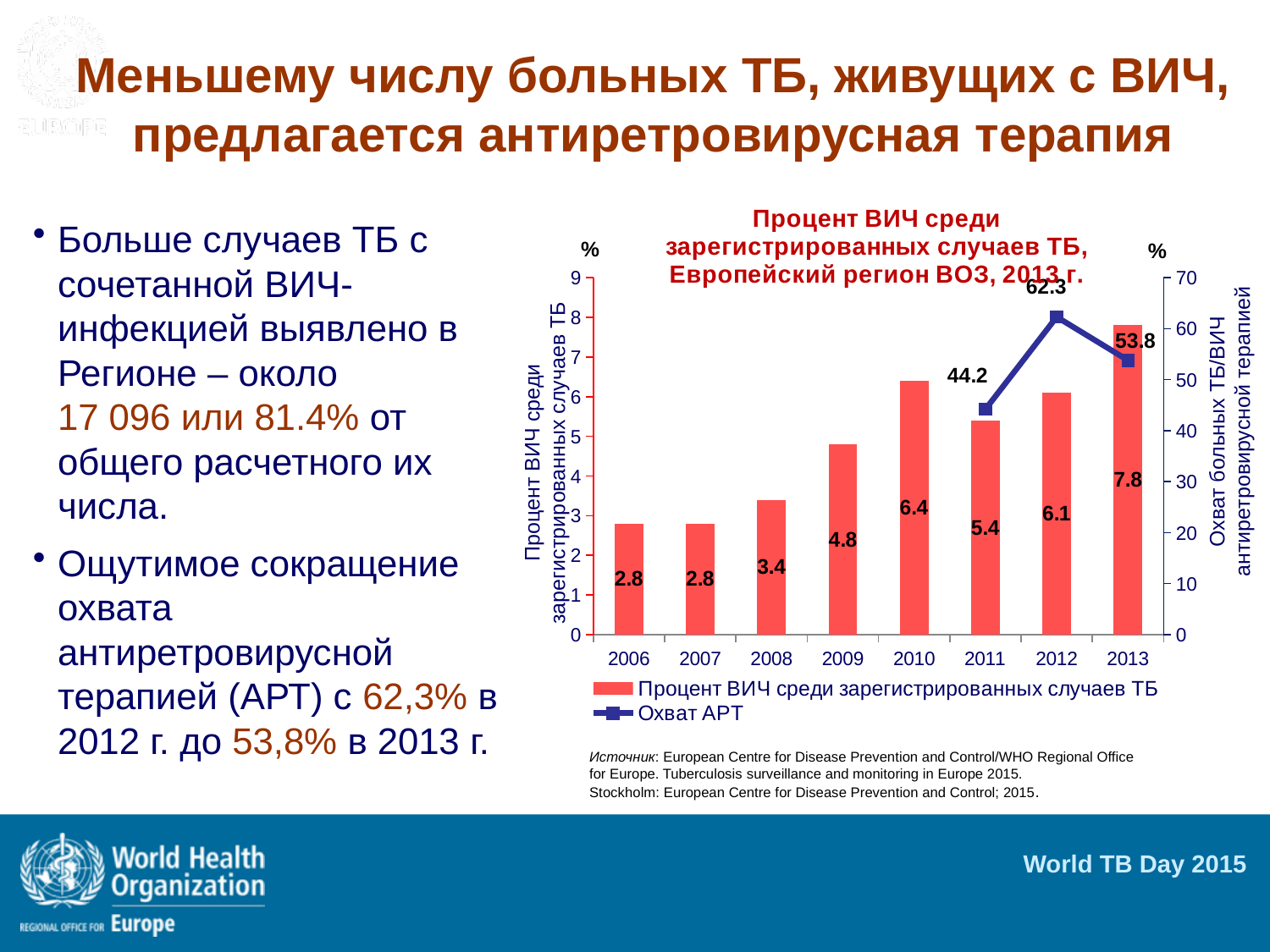

# Меньшему числу больных ТБ, живущих с ВИЧ, предлагается антиретровирусная терапия

### Chart: Процент ВИЧ среди зарегистрированных случаев ТБ, Европейский регион ВОЗ, 2013 г.

| Category | Процент ВИЧ среди зарегистрированных случаев ТБ | Охват АРТ |
|---|---|---|
| 2006 | 2.8 | None |
| 2007 | 2.8 | None |
| 2008 | 3.4 | None |
| 2009 | 4.8 | None |
| 2010 | 6.4 | None |
| 2011 | 5.4 | 44.2 |
| 2012 | 6.1 | 62.3 |
| 2013 | 7.8 | 53.8 |
Больше случаев ТБ с сочетанной ВИЧ-инфекцией выявлено в Регионе – около
17 096 или 81.4% от общего расчетного их числа.
Ощутимое сокращение охвата антиретровирусной терапией (АРТ) с 62,3% в 2012 г. до 53,8% в 2013 г.

%
Охват больных ТБ/ВИЧ антиретровирусной терапией
Процент ВИЧ среди зарегистрированных случаев ТБ
Источник: European Centre for Disease Prevention and Control/WHO Regional Office for Europe. Tuberculosis surveillance and monitoring in Europe 2015.
Stockholm: European Centre for Disease Prevention and Control; 2015.